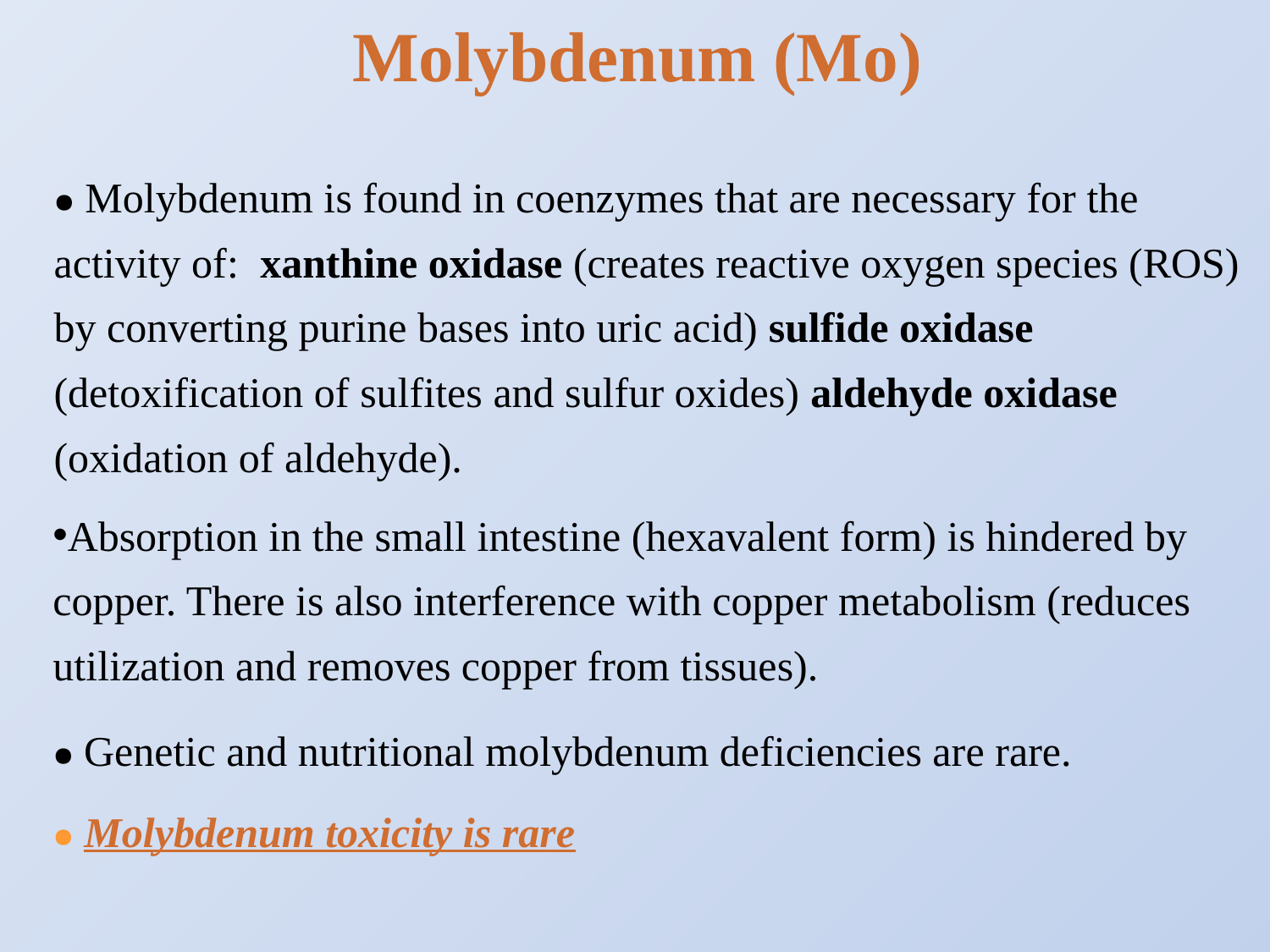

Molybdenum (Mo)
• Molybdenum is found in coenzymes that are necessary for the activity of:  xanthine oxidase (creates reactive oxygen species (ROS) by converting purine bases into uric acid) sulfide oxidase (detoxification of sulfites and sulfur oxides) aldehyde oxidase (oxidation of aldehyde).
Absorption in the small intestine (hexavalent form) is hindered by copper. There is also interference with copper metabolism (reduces utilization and removes copper from tissues).
• Genetic and nutritional molybdenum deficiencies are rare.
• Molybdenum toxicity is rare